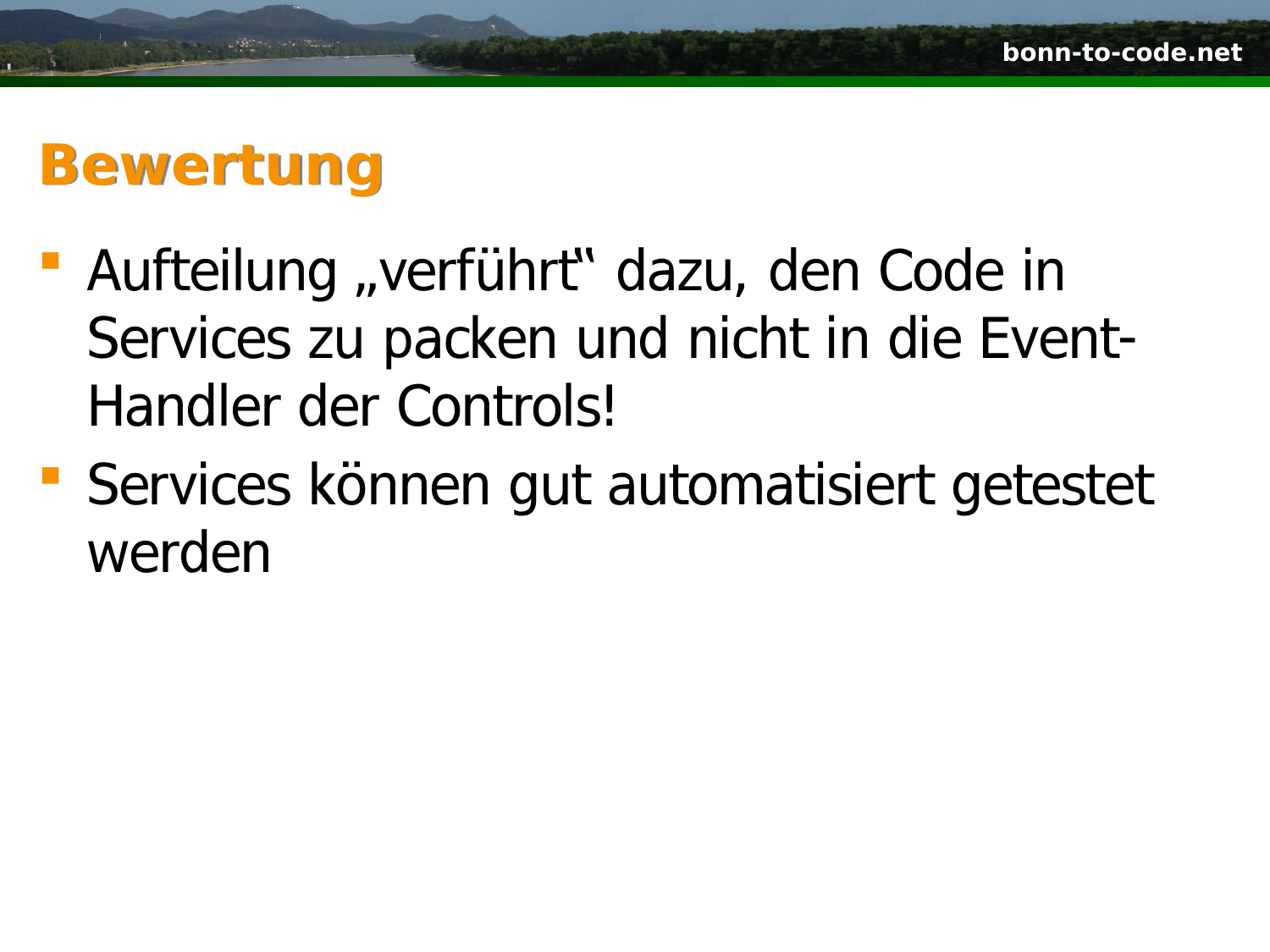

# Bewertung
Aufteilung „verführt“ dazu, den Code in Services zu packen und nicht in die Event-Handler der Controls!
Services können gut automatisiert getestet werden